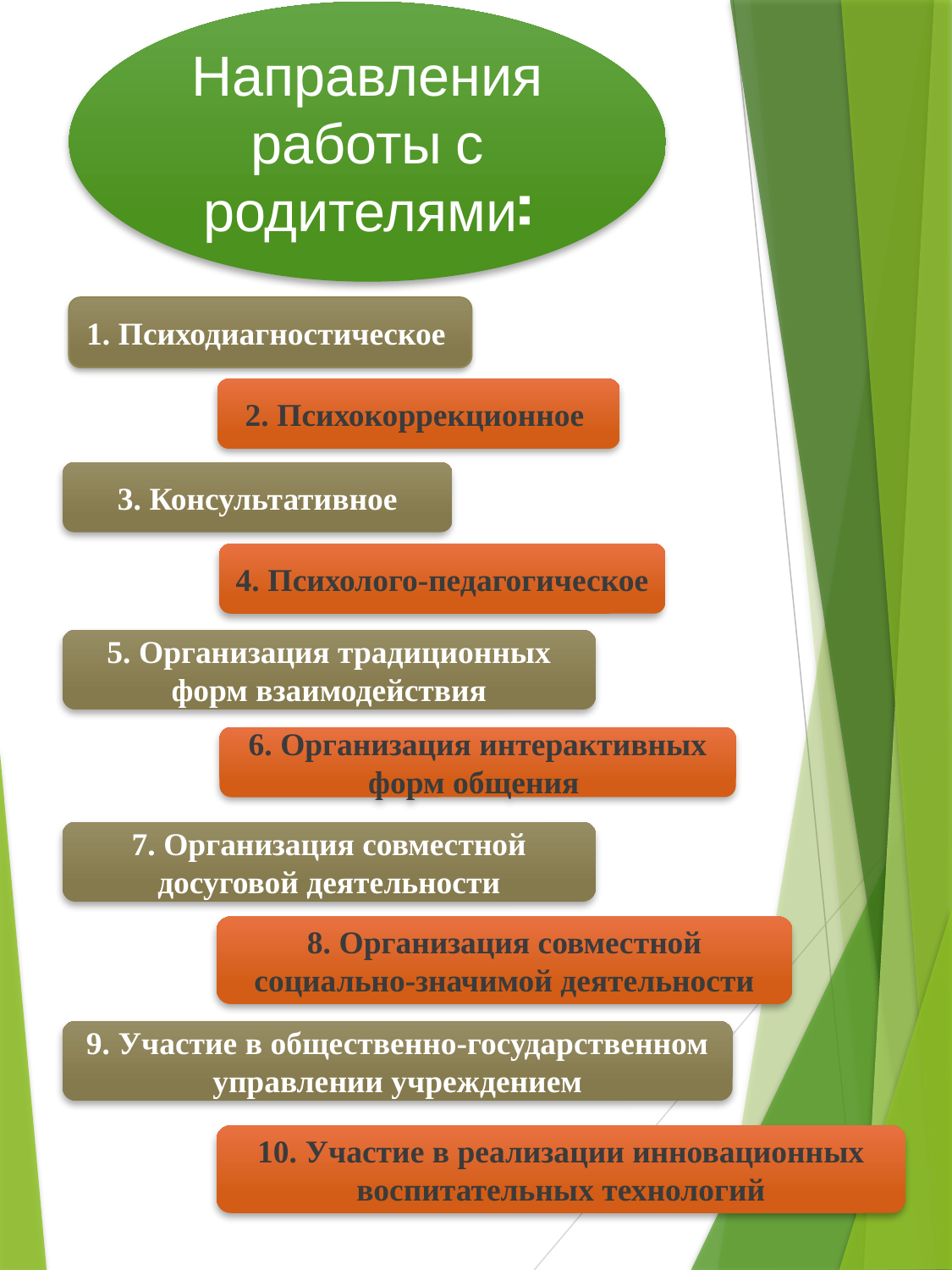

Направления
работы с родителями:
1. Психодиагностическое
2. Психокоррекционное
3. Консультативное
4. Психолого-педагогическое
5. Организация традиционных форм взаимодействия
6. Организация интерактивных форм общения
7. Организация совместной досуговой деятельности
8. Организация совместной социально-значимой деятельности
9. Участие в общественно-государственном управлении учреждением
10. Участие в реализации инновационных воспитательных технологий